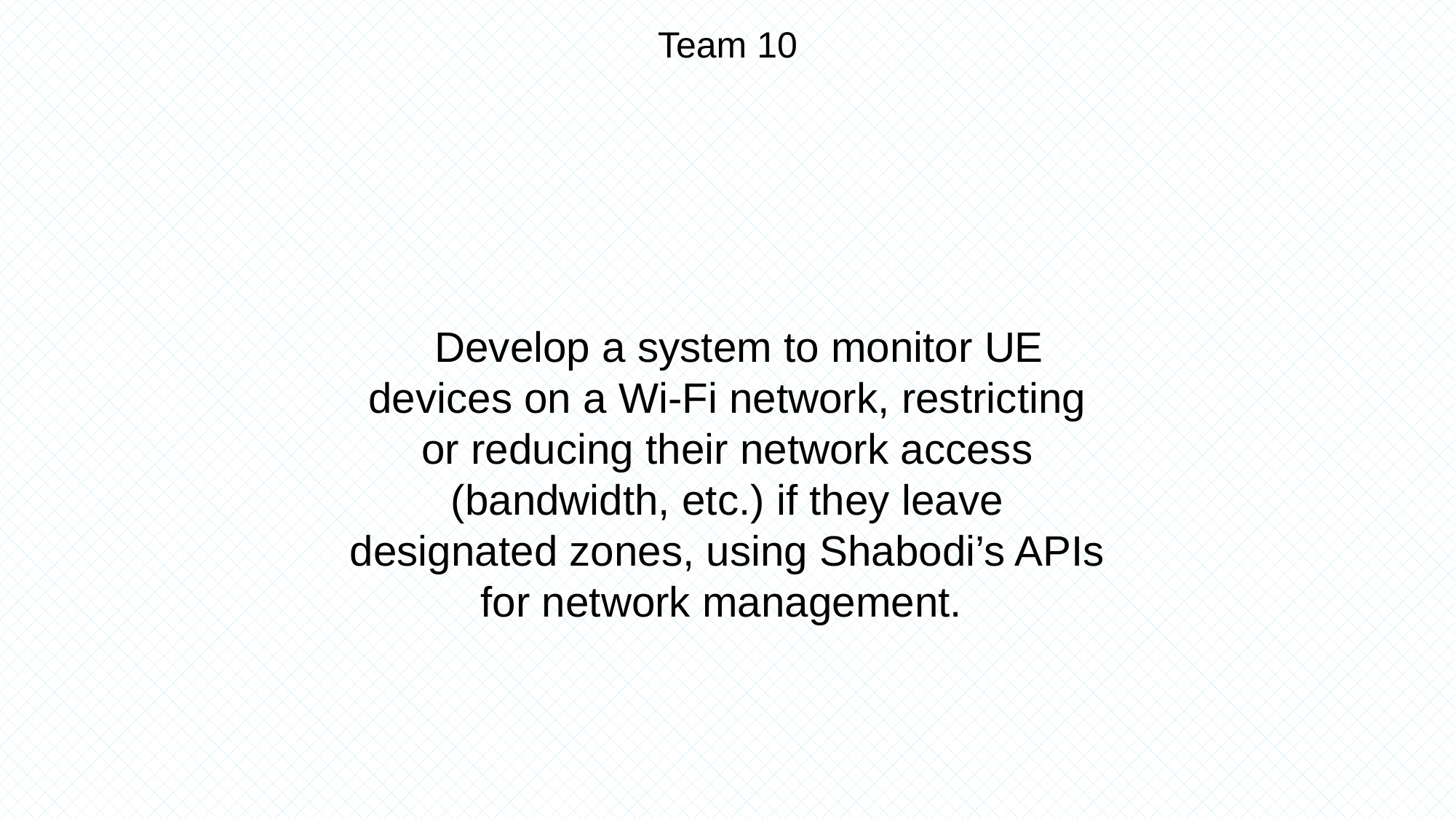

Team 10
  Develop a system to monitor UE devices on a Wi-Fi network, restricting or reducing their network access (bandwidth, etc.) if they leave designated zones, using Shabodi’s APIs for network management.